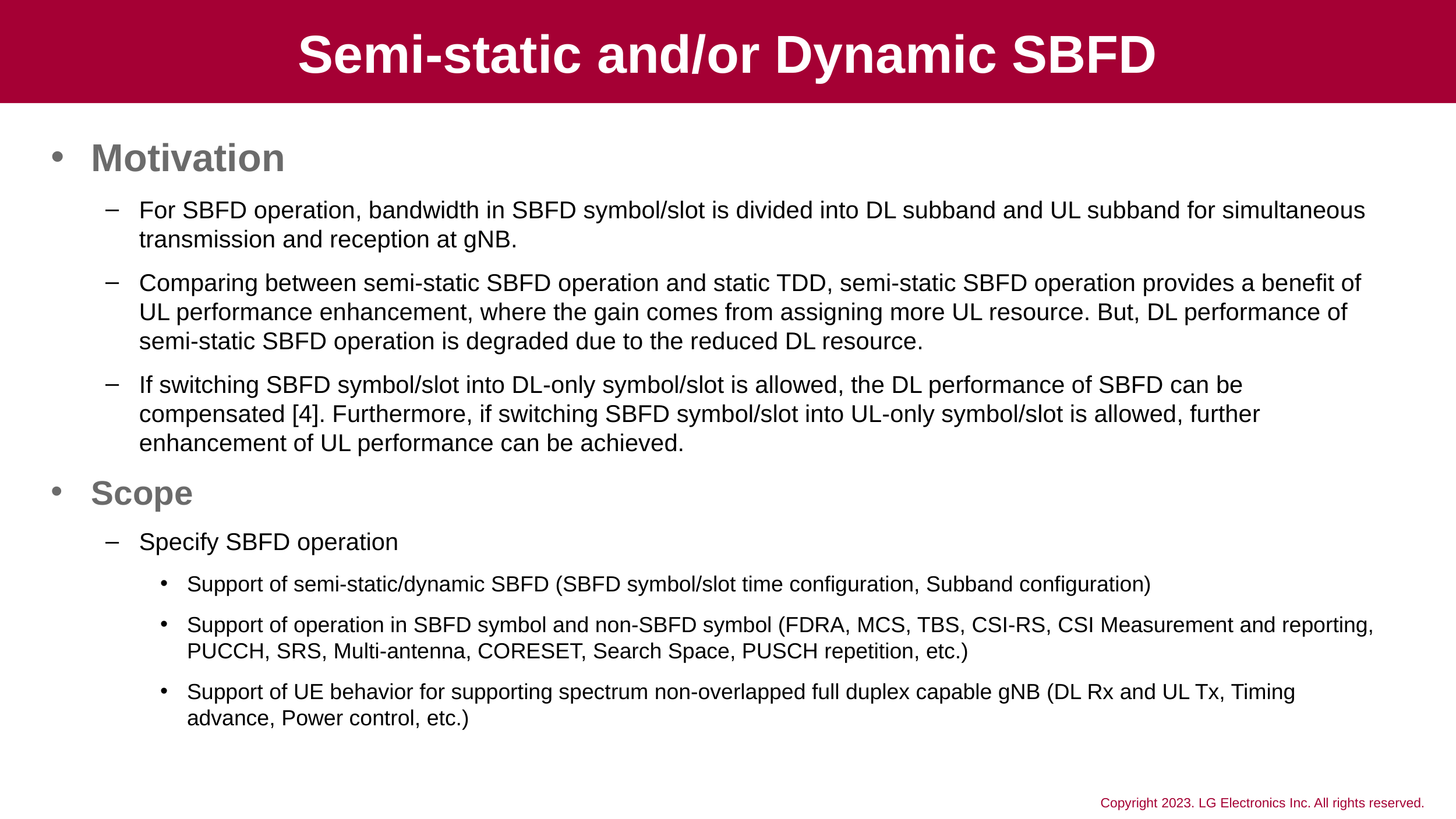

# Semi-static and/or Dynamic SBFD
Motivation
For SBFD operation, bandwidth in SBFD symbol/slot is divided into DL subband and UL subband for simultaneous transmission and reception at gNB.
Comparing between semi-static SBFD operation and static TDD, semi-static SBFD operation provides a benefit of UL performance enhancement, where the gain comes from assigning more UL resource. But, DL performance of semi-static SBFD operation is degraded due to the reduced DL resource.
If switching SBFD symbol/slot into DL-only symbol/slot is allowed, the DL performance of SBFD can be compensated [4]. Furthermore, if switching SBFD symbol/slot into UL-only symbol/slot is allowed, further enhancement of UL performance can be achieved.
Scope
Specify SBFD operation
Support of semi-static/dynamic SBFD (SBFD symbol/slot time configuration, Subband configuration)
Support of operation in SBFD symbol and non-SBFD symbol (FDRA, MCS, TBS, CSI-RS, CSI Measurement and reporting, PUCCH, SRS, Multi-antenna, CORESET, Search Space, PUSCH repetition, etc.)
Support of UE behavior for supporting spectrum non-overlapped full duplex capable gNB (DL Rx and UL Tx, Timing advance, Power control, etc.)